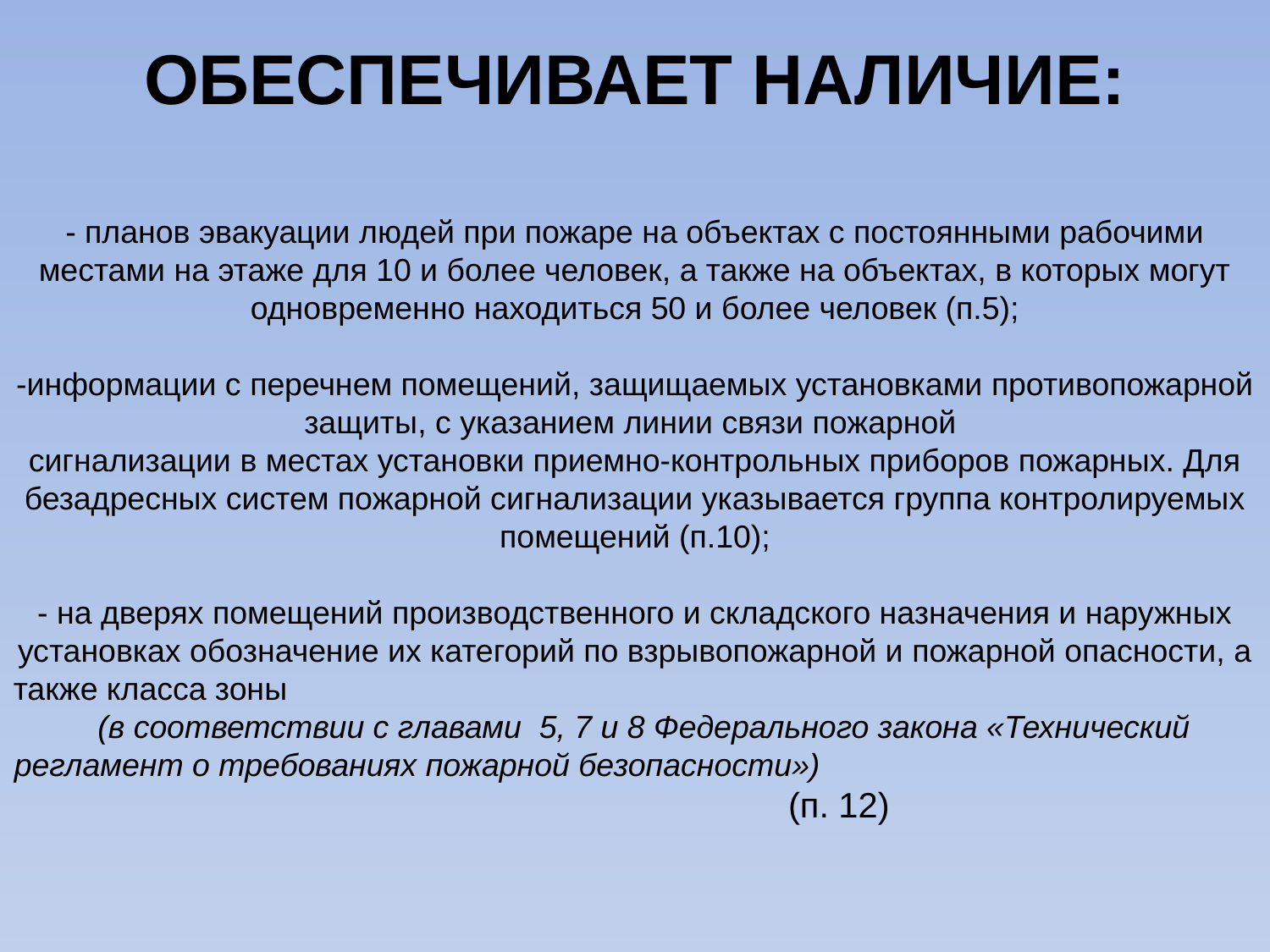

# ОБЕСПЕЧИВАЕТ НАЛИЧИЕ: - планов эвакуации людей при пожаре на объектах с постоянными рабочими местами на этаже для 10 и более человек, а также на объектах, в которых могут одновременно находиться 50 и более человек (п.5); -информации с перечнем помещений, защищаемых установками противопожарной защиты, с указанием линии связи пожарной сигнализации в местах установки приемно-контрольных приборов пожарных. Для безадресных систем пожарной сигнализации указывается группа контролируемых помещений (п.10); - на дверях помещений производственного и складского назначения и наружных установках обозначение их категорий по взрывопожарной и пожарной опасности, а также класса зоны                                                                                                                (в соответствии с главами  5, 7 и 8 Федерального закона «Технический регламент о требованиях пожарной безопасности»)                                                                                                 (п. 12)